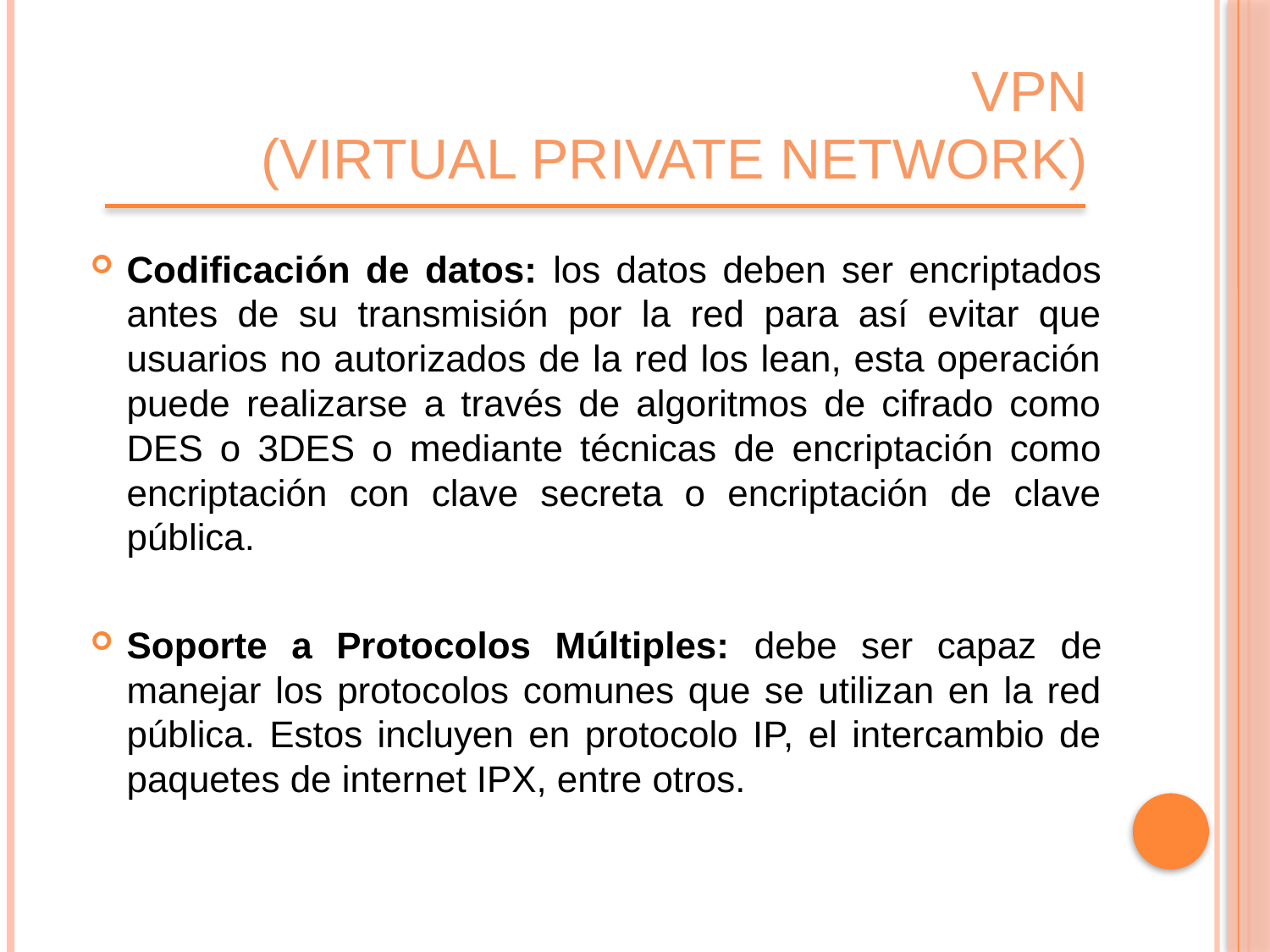

# VPN (VIRTUAL PRIVATE NETWORK)
Codificación de datos: los datos deben ser encriptados antes de su transmisión por la red para así evitar que usuarios no autorizados de la red los lean, esta operación puede realizarse a través de algoritmos de cifrado como DES o 3DES o mediante técnicas de encriptación como encriptación con clave secreta o encriptación de clave pública.

Soporte a Protocolos Múltiples: debe ser capaz de manejar los protocolos comunes que se utilizan en la red pública. Estos incluyen en protocolo IP, el intercambio de paquetes de internet IPX, entre otros.